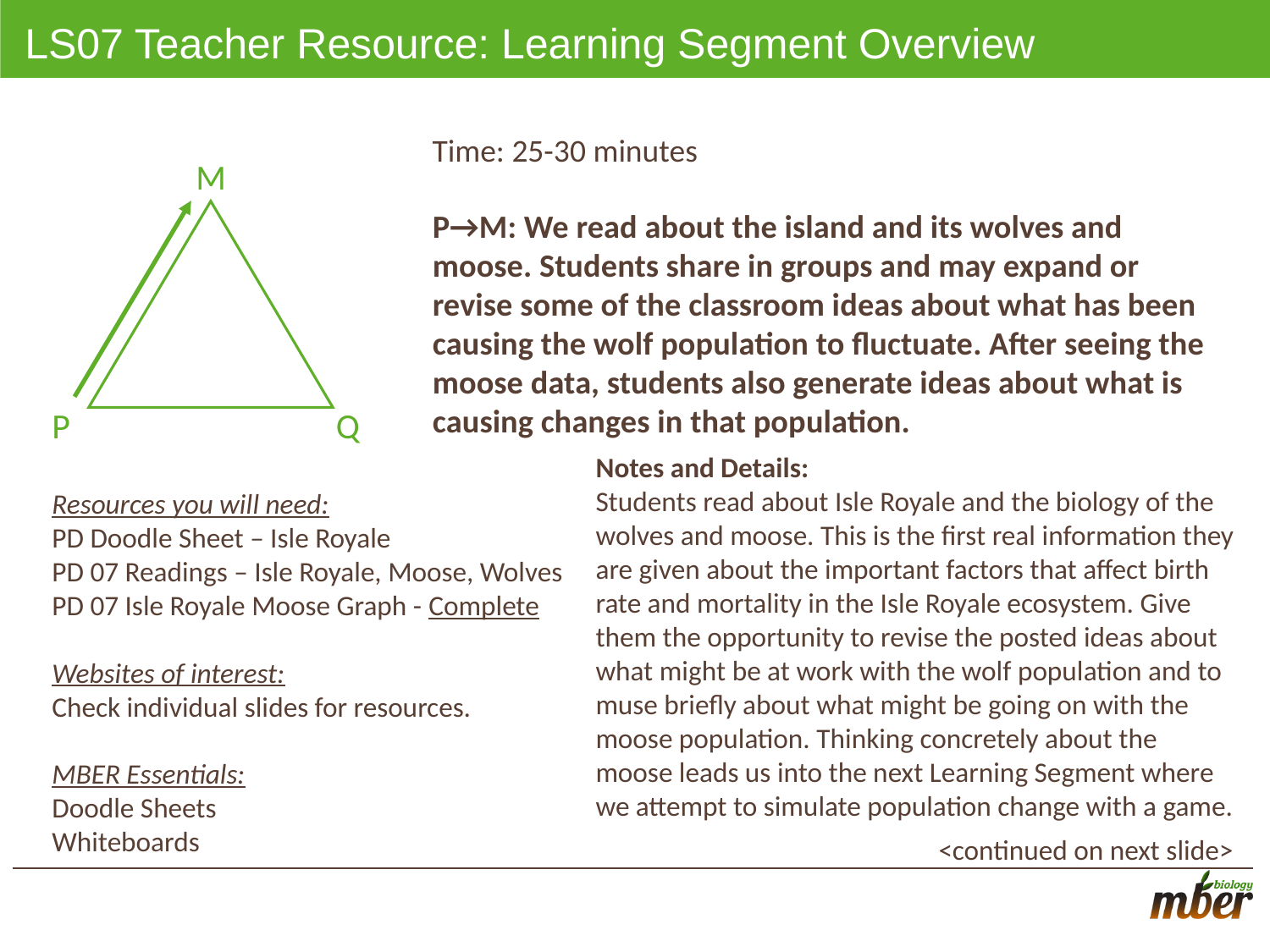

# LS07 Teacher Resource: Learning Segment Overview
Time: 25-30 minutes
M

Q
P
P→M: We read about the island and its wolves and moose. Students share in groups and may expand or revise some of the classroom ideas about what has been causing the wolf population to fluctuate. After seeing the moose data, students also generate ideas about what is causing changes in that population.
Notes and Details:
Students read about Isle Royale and the biology of the wolves and moose. This is the first real information they are given about the important factors that affect birth rate and mortality in the Isle Royale ecosystem. Give them the opportunity to revise the posted ideas about what might be at work with the wolf population and to muse briefly about what might be going on with the moose population. Thinking concretely about the moose leads us into the next Learning Segment where we attempt to simulate population change with a game.
		              <continued on next slide>
Resources you will need:
PD Doodle Sheet – Isle Royale
PD 07 Readings – Isle Royale, Moose, Wolves
PD 07 Isle Royale Moose Graph - Complete

Websites of interest:
Check individual slides for resources.

MBER Essentials:
Doodle Sheets
Whiteboards